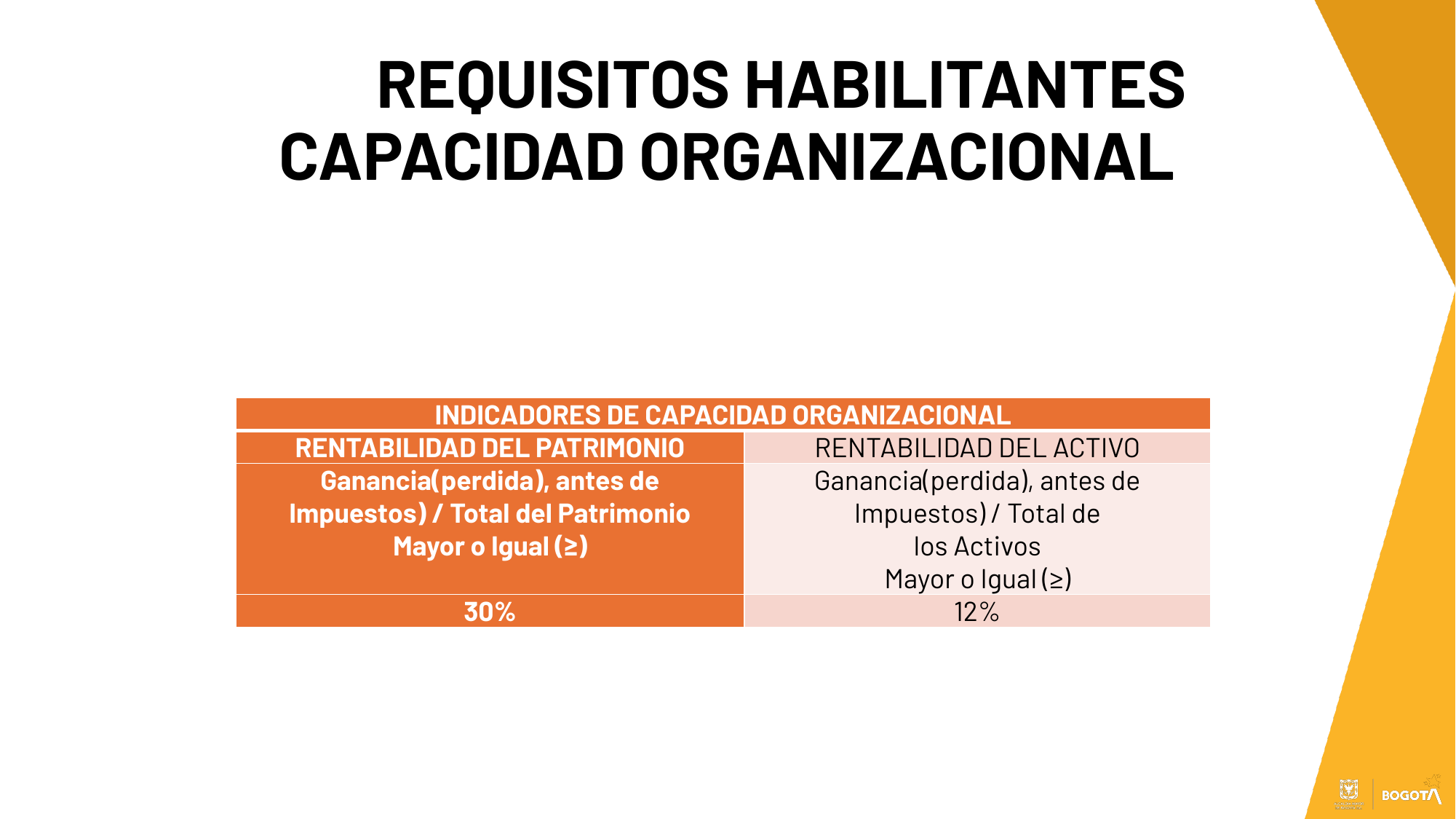

# REQUISITOS HABILITANTES CAPACIDAD ORGANIZACIONAL
| INDICADORES DE CAPACIDAD ORGANIZACIONAL |  |
| --- | --- |
| RENTABILIDAD DEL PATRIMONIO | RENTABILIDAD DEL ACTIVO |
| Ganancia(perdida), antes de Impuestos) / Total del Patrimonio Mayor o Igual (≥) | Ganancia(perdida), antes de Impuestos) / Total de los Activos Mayor o Igual (≥) |
| 30% | 12% |